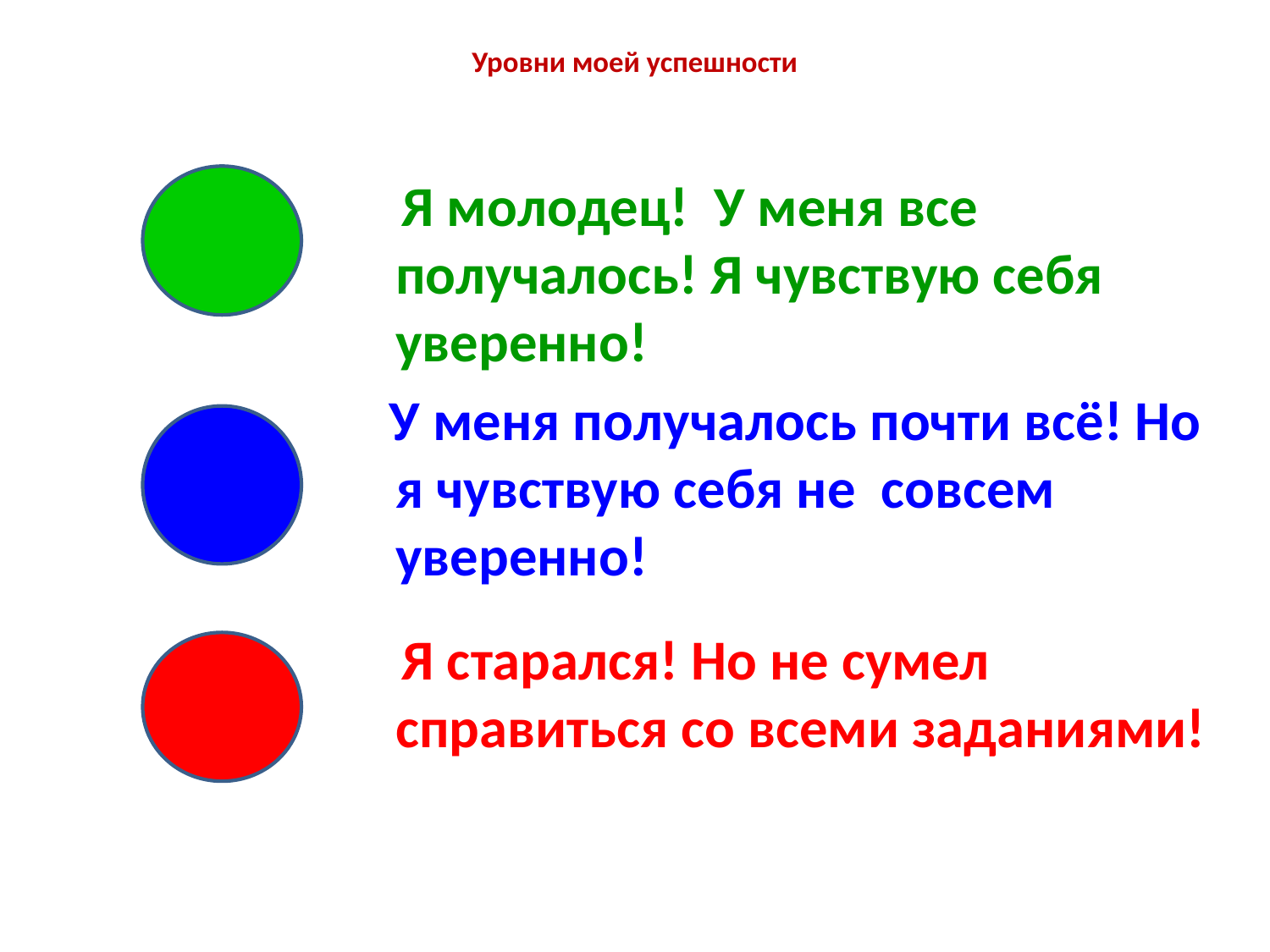

Уровни моей успешности

     Я молодец!  У меня все получалось! Я чувствую себя уверенно!
    У меня получалось почти всё! Но я чувствую себя не  совсем уверенно!

     Я старался! Но не сумел справиться со всеми заданиями!